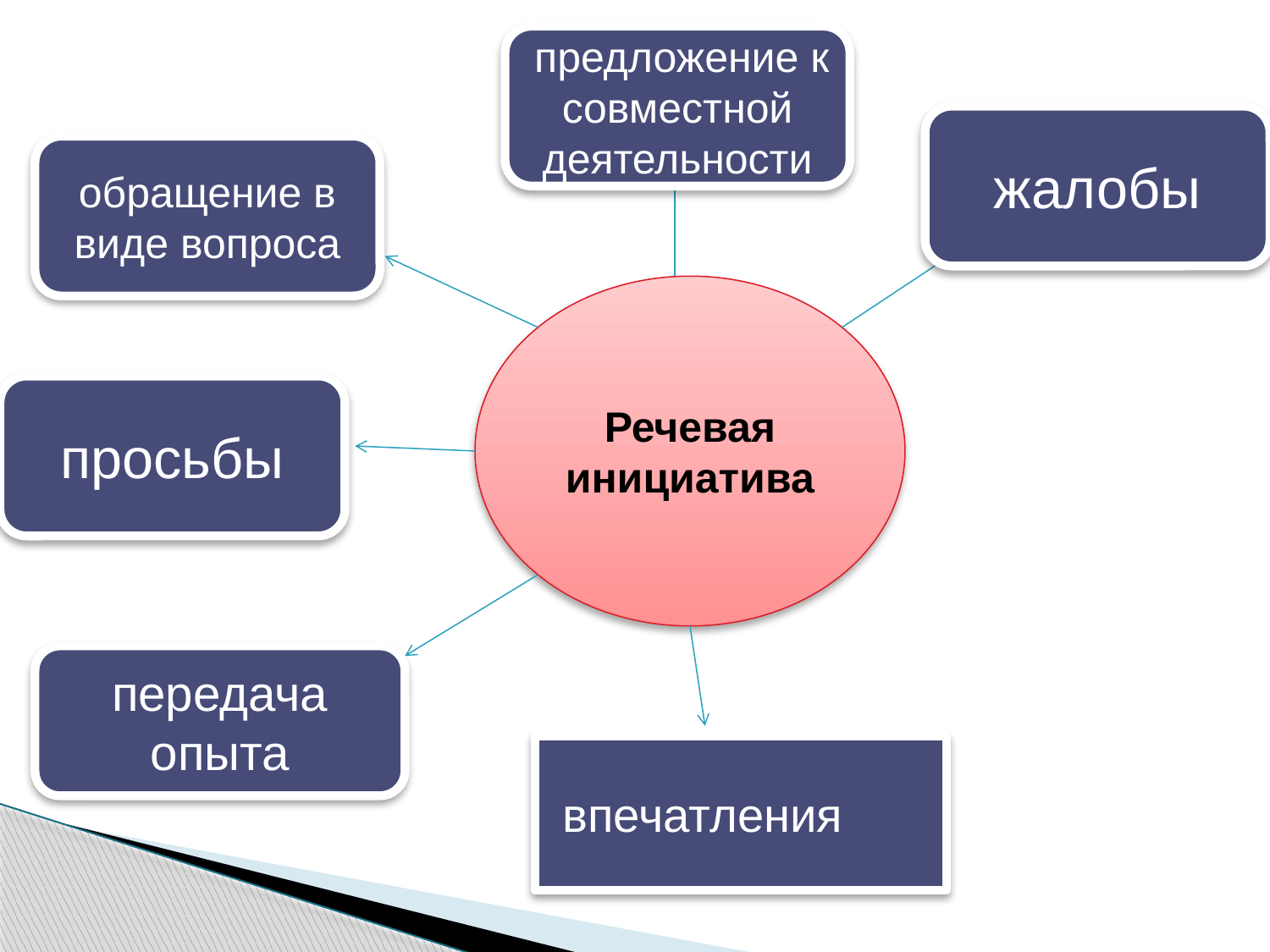

предложение к совместной деятельности
жалобы
обращение в виде вопроса
Речевая инициатива
просьбы
передача опыта
впечатления